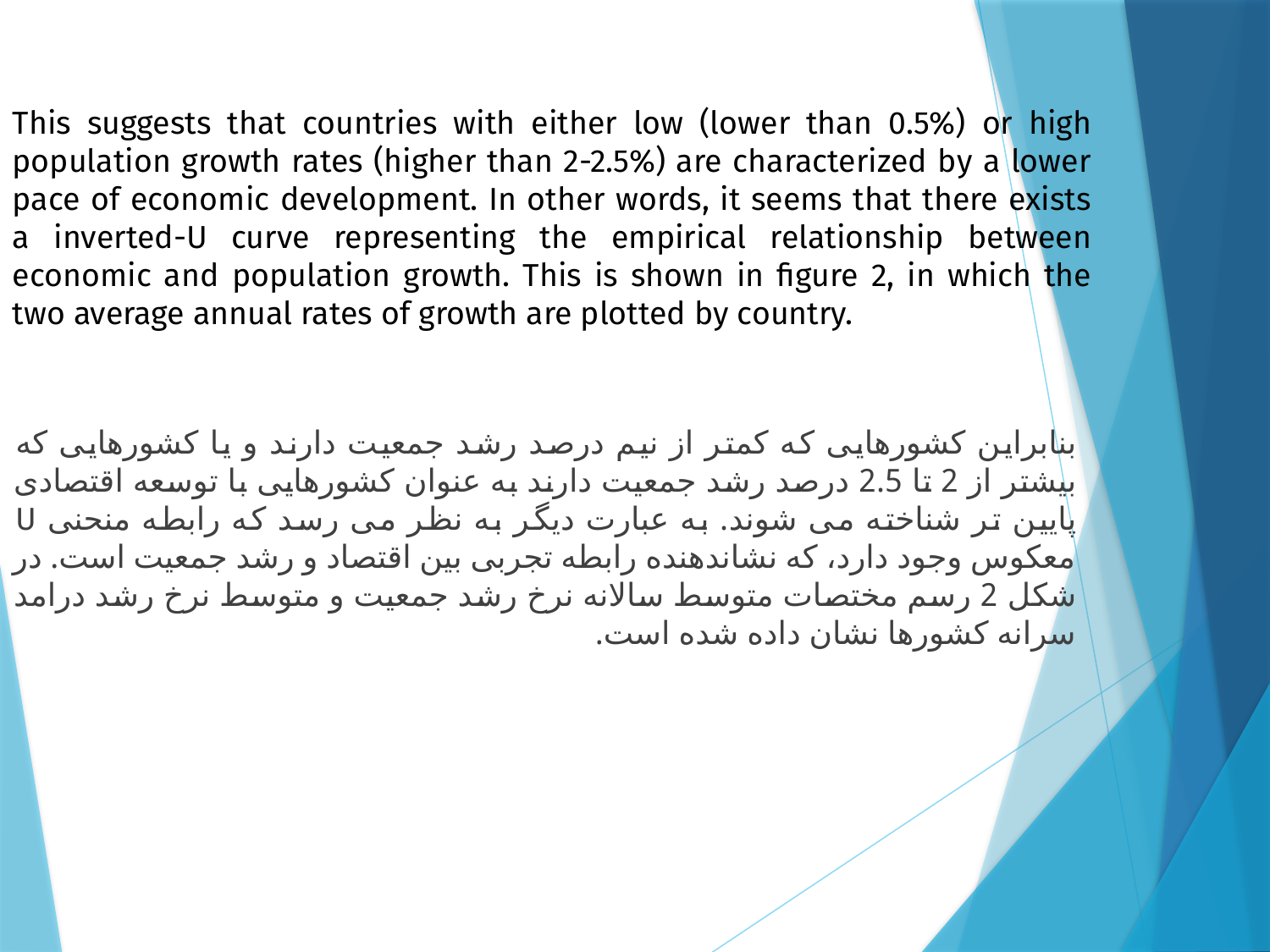

This suggests that countries with either low (lower than 0.5%) or high population growth rates (higher than 2-2.5%) are characterized by a lower pace of economic development. In other words, it seems that there exists a inverted-U curve representing the empirical relationship between economic and population growth. This is shown in figure 2, in which the two average annual rates of growth are plotted by country.
بنابراین کشورهایی که کمتر از نیم درصد رشد جمعیت دارند و یا کشورهایی که بیشتر از 2 تا 2.5 درصد رشد جمعیت دارند به عنوان کشورهایی با توسعه اقتصادی پایین تر شناخته می شوند. به عبارت دیگر به نظر می رسد که رابطه منحنی U معکوس وجود دارد، که نشاندهنده رابطه تجربی بین اقتصاد و رشد جمعیت است. در شکل 2 رسم مختصات متوسط سالانه نرخ رشد جمعیت و متوسط نرخ رشد درامد سرانه کشورها نشان داده شده است.